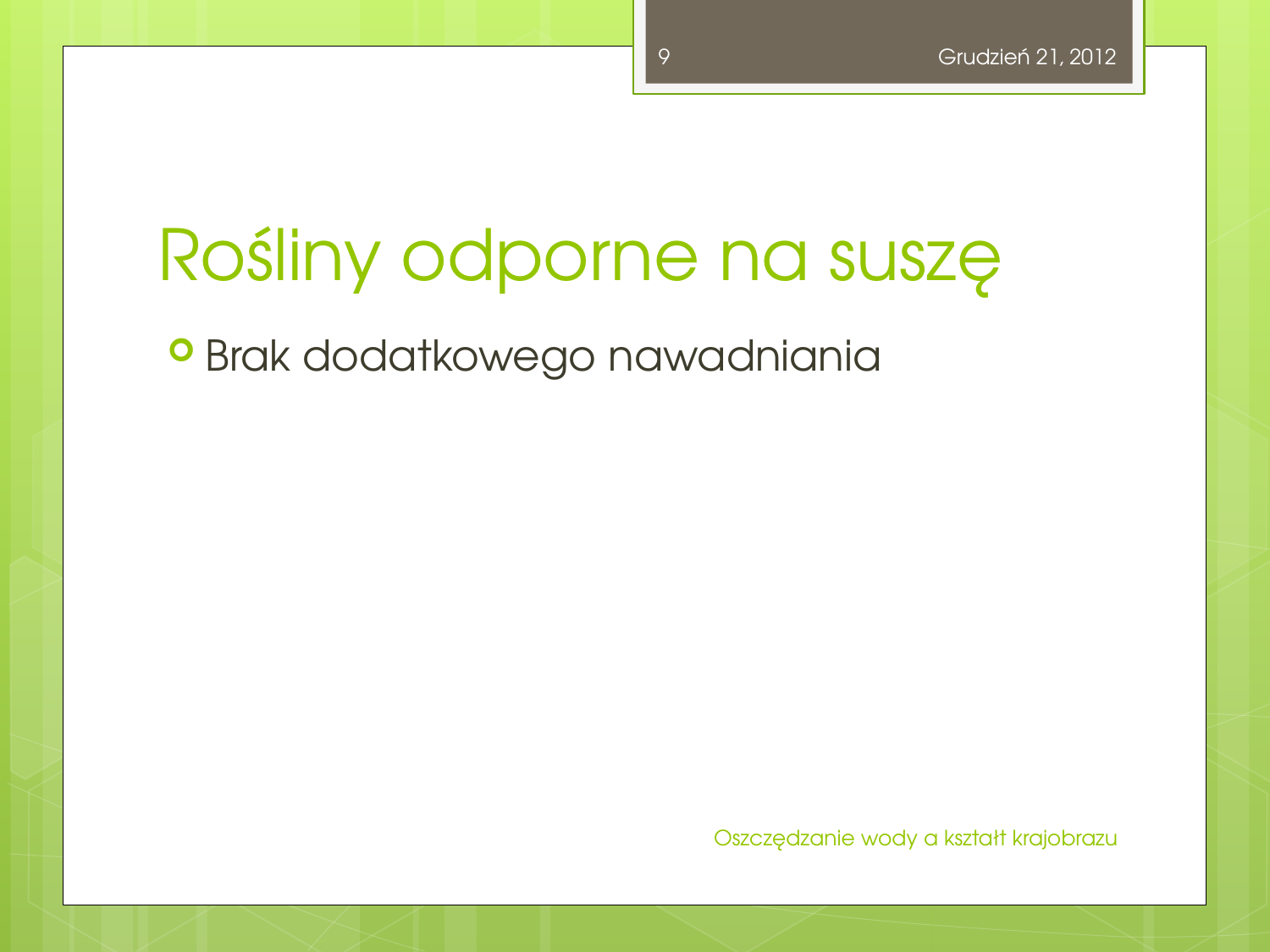

9
Grudzień 21, 2012
# Rośliny odporne na suszę
Brak dodatkowego nawadniania
Oszczędzanie wody a kształt krajobrazu